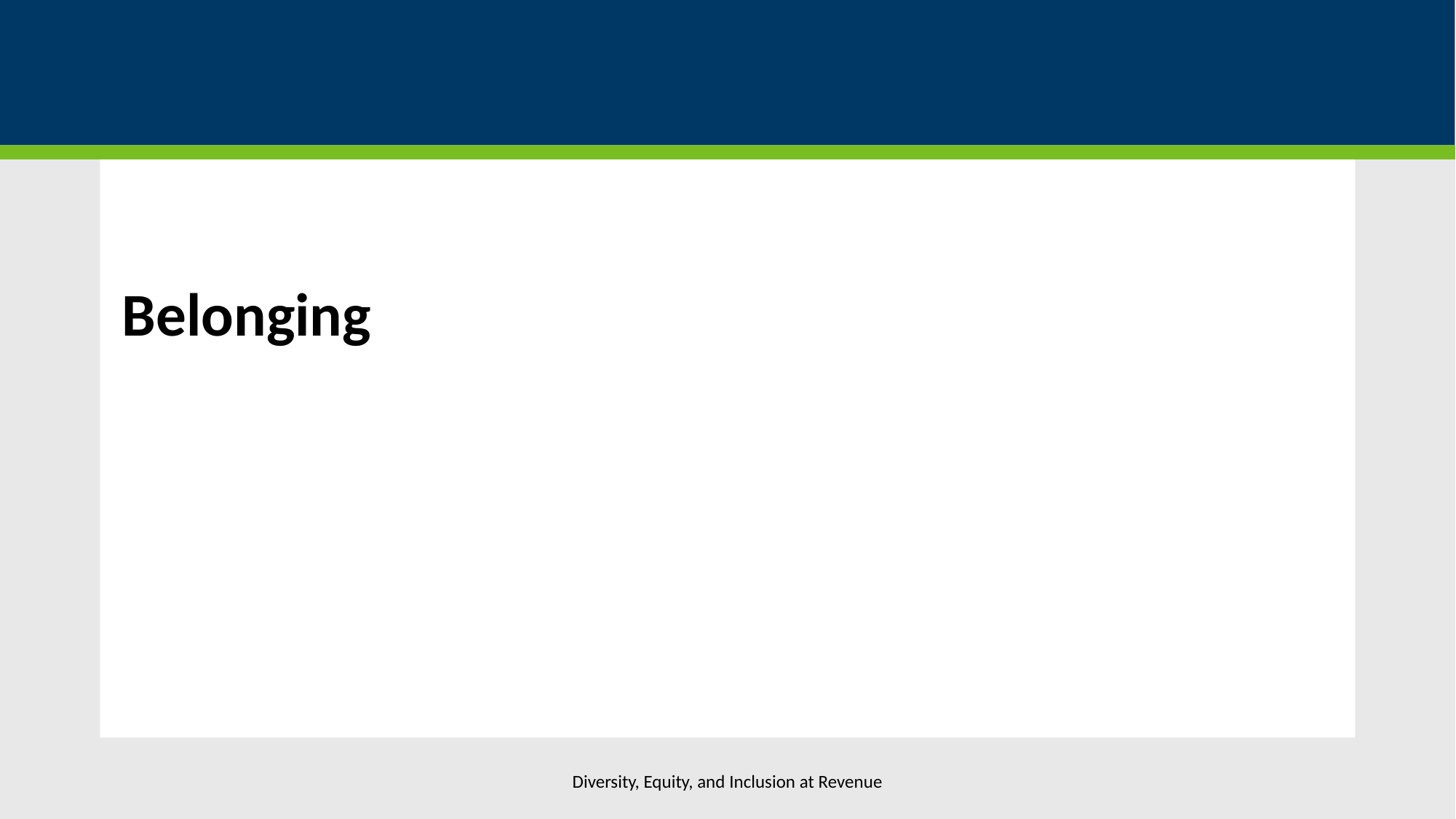

Belonging
Diversity, Equity, and Inclusion at Revenue